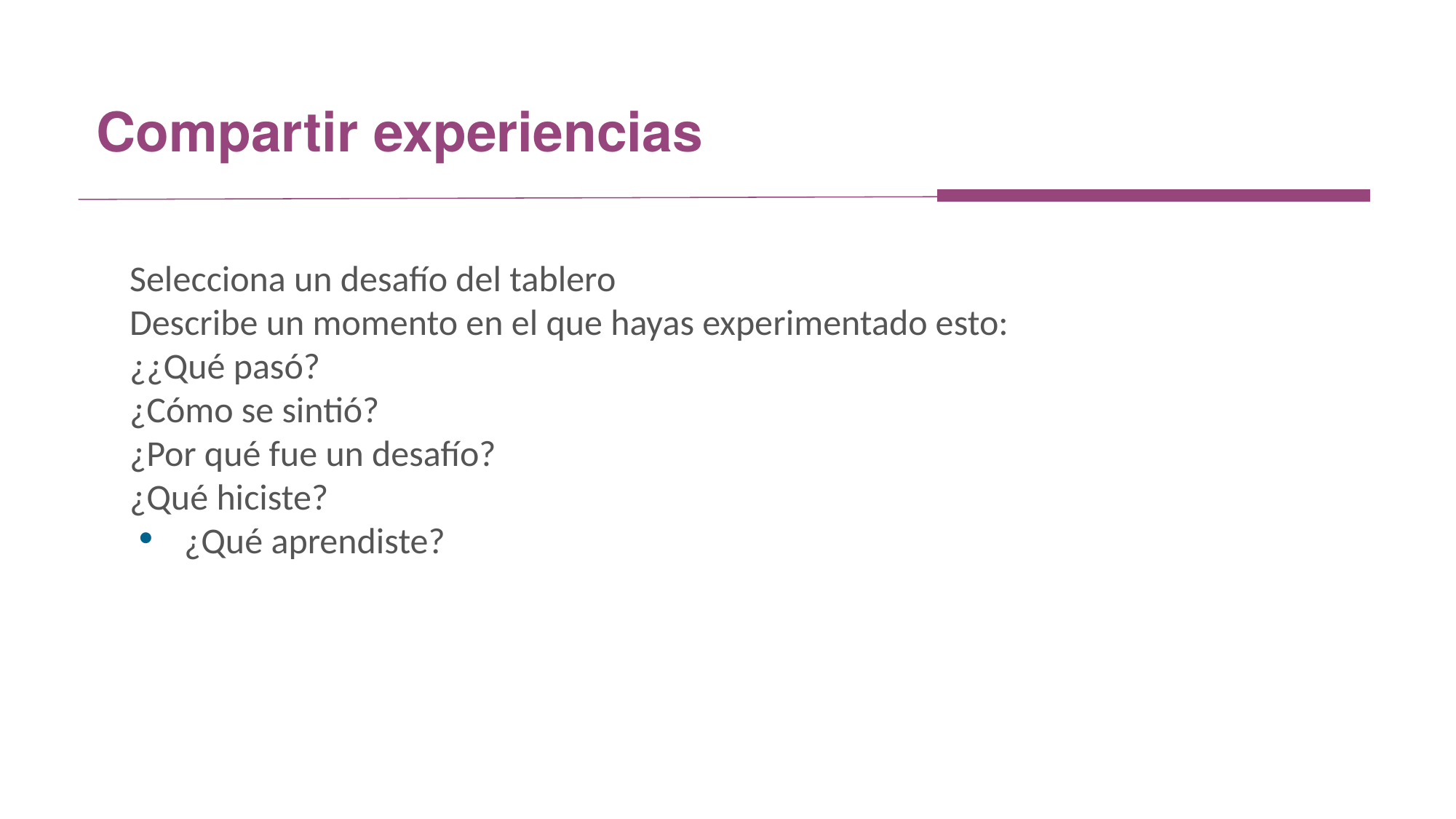

# Compartir experiencias
Selecciona un desafío del tablero
Describe un momento en el que hayas experimentado esto:
¿¿Qué pasó?
¿Cómo se sintió?
¿Por qué fue un desafío?
¿Qué hiciste?
¿Qué aprendiste?